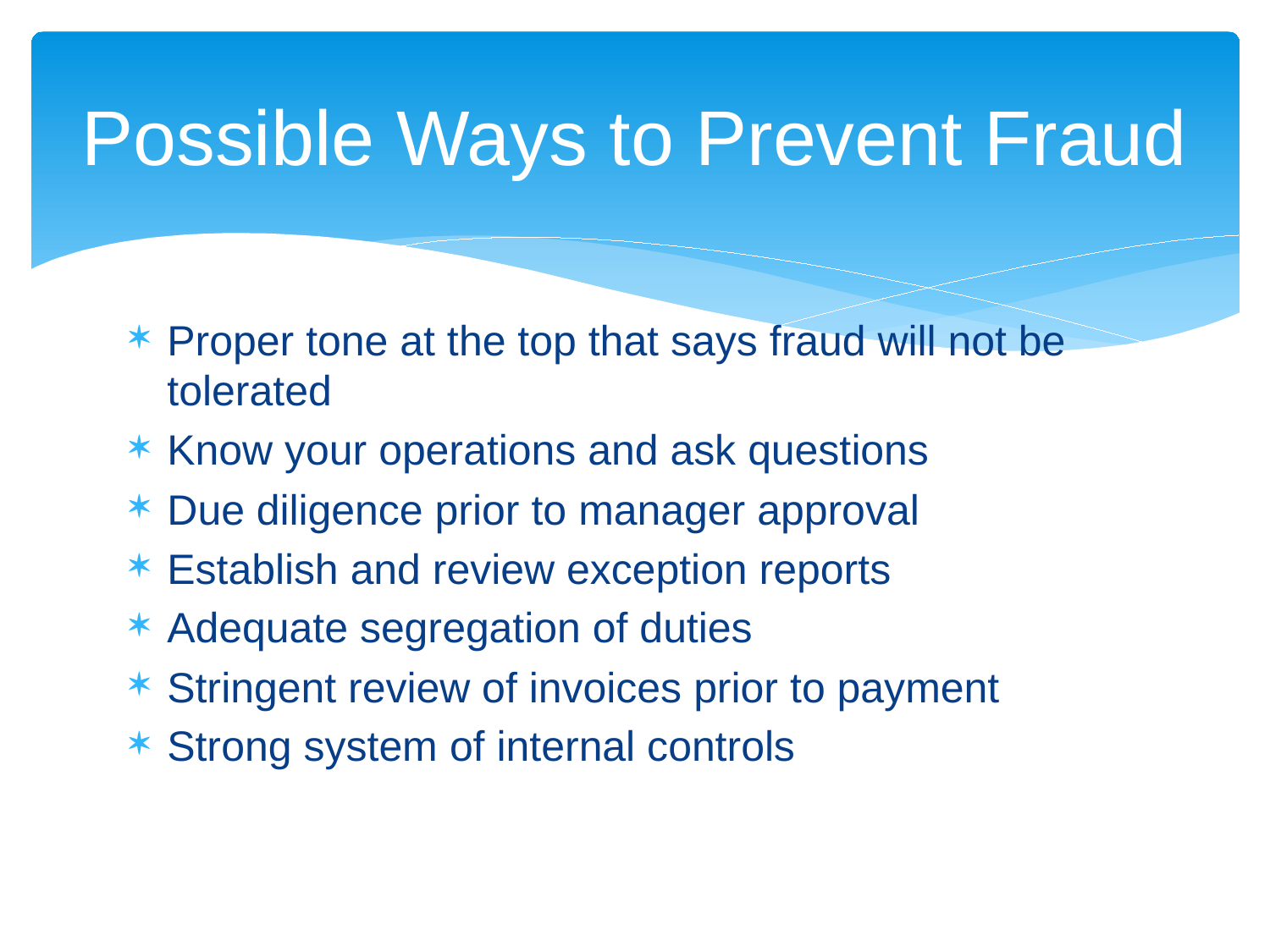

# Possible Ways to Prevent Fraud
Proper tone at the top that says fraud will not be tolerated
Know your operations and ask questions
Due diligence prior to manager approval
Establish and review exception reports
Adequate segregation of duties
Stringent review of invoices prior to payment
Strong system of internal controls